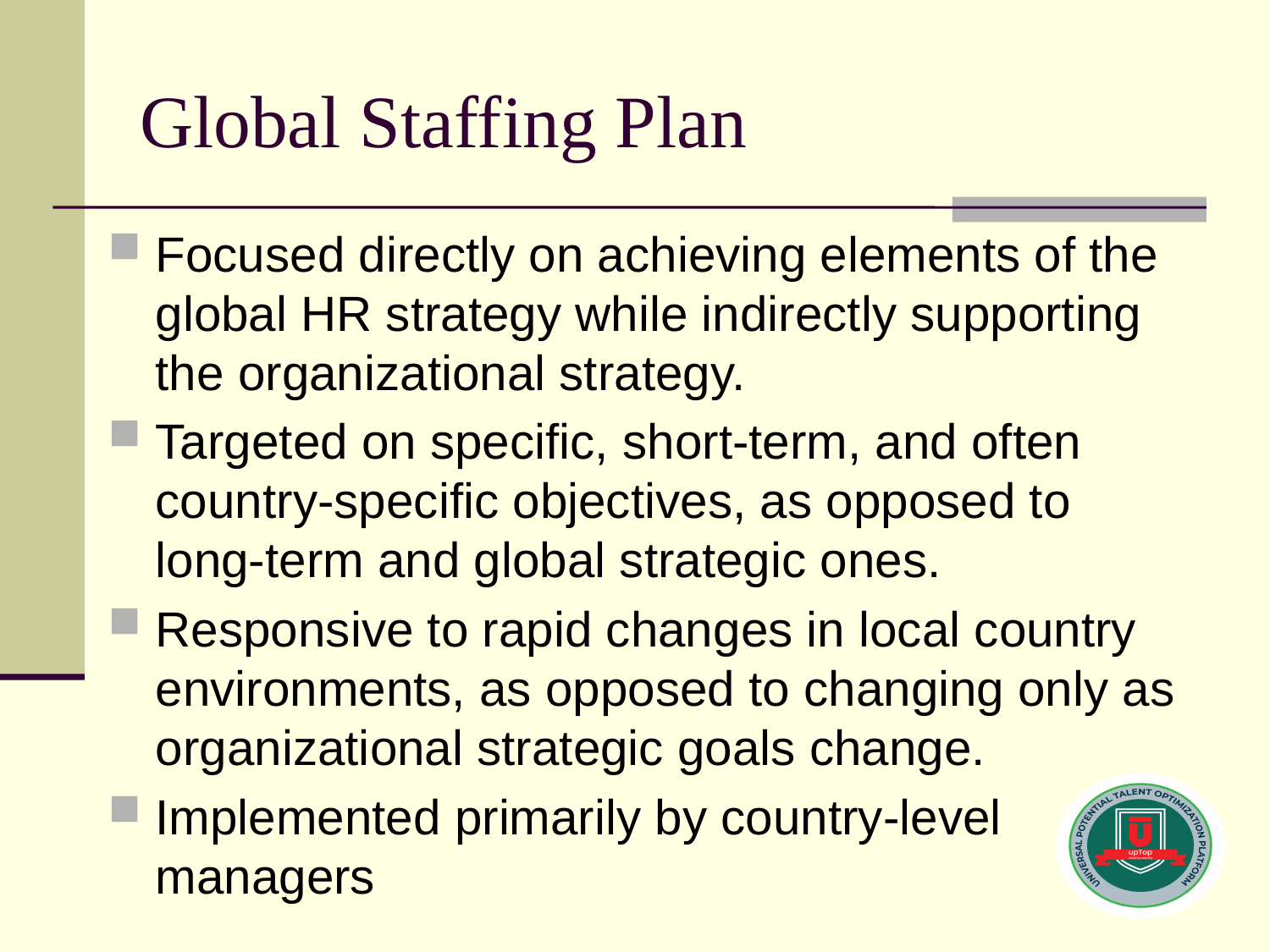

# Global Staffing Plan
Focused directly on achieving elements of the global HR strategy while indirectly supporting the organizational strategy.
Targeted on specific, short-term, and often country-specific objectives, as opposed to long-term and global strategic ones.
Responsive to rapid changes in local country environments, as opposed to changing only as organizational strategic goals change.
Implemented primarily by country-level managers